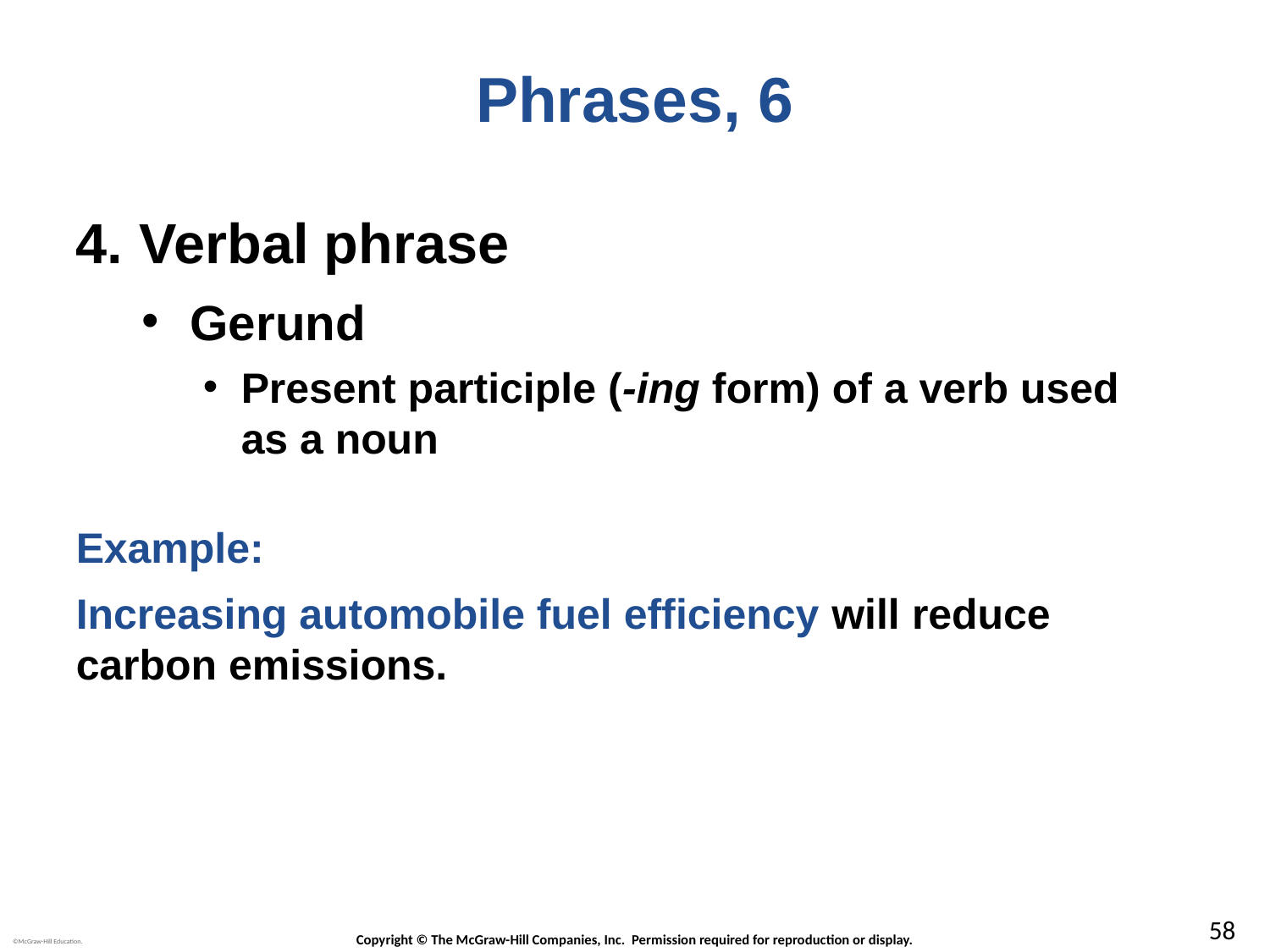

# Phrases, 6
Verbal phrase
Gerund
Present participle (-ing form) of a verb used as a noun
Example:
Increasing automobile fuel efficiency will reduce carbon emissions.